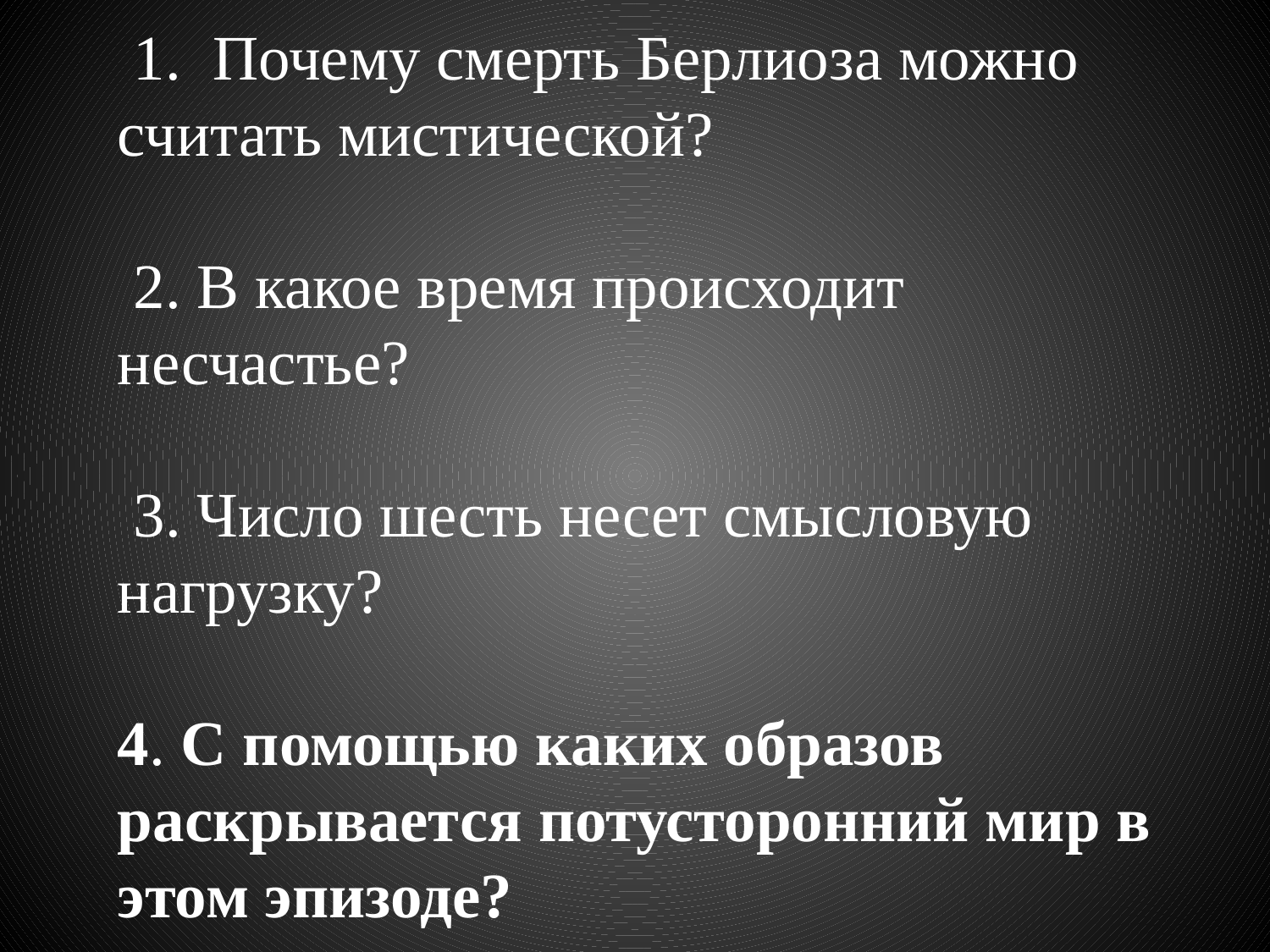

# 1.  Почему смерть Берлиоза можно считать мистической? 2. В какое время происходит несчастье? 3. Число шесть несет смысловую нагрузку? 4. С помощью каких образов раскрывается потусторонний мир в этом эпизоде?